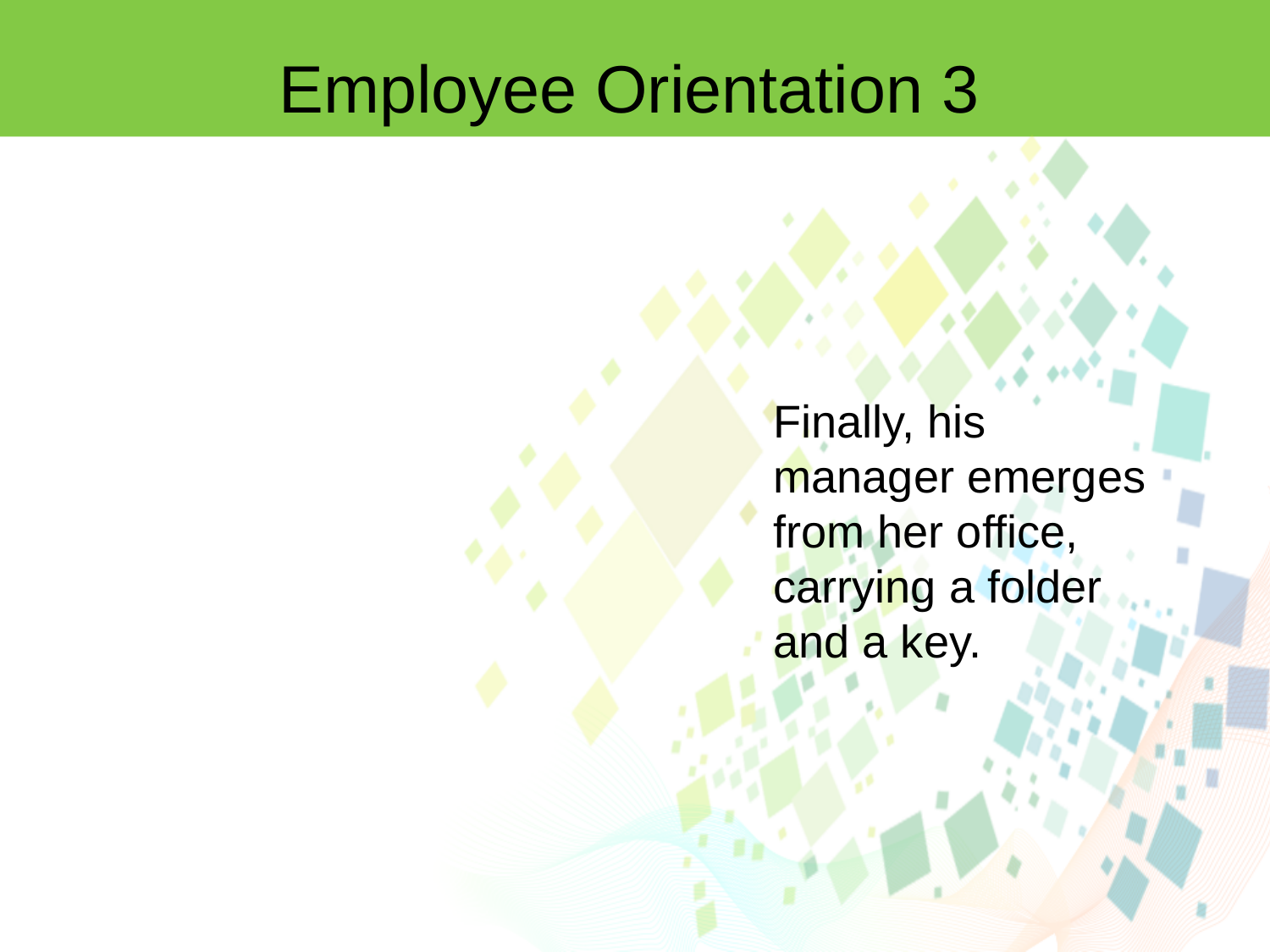

Employee Orientation 3
Finally, his manager emerges
from her office, carrying a folder and a key.